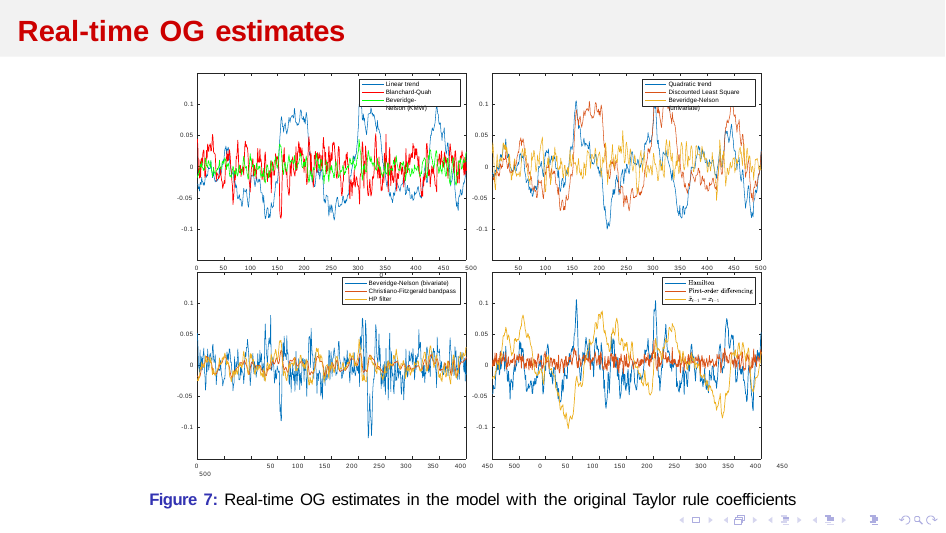

# Real-time OG estimates

Linear trend  Blanchard-Quah
Beveridge-Nelson (KMW)
Quadratic trend  Discounted Least Square
Beveridge-Nelson (univariate)

0.1
0.1
0.05
0.05
0
0
-0.05
-0.05
-0.1
-0.1
0
50
100
150
200
250
300
350         400         450         500          0
50
100
150
200
250
300
350
400
450
500

Beveridge-Nelson (bivariate)  Christiano-Fitzgerald bandpass  HP filter

0.1
0.1
0.05
0.05
0
0
-0.05
-0.05
-0.1
-0.1

0	50        100       150       200       250       300       350       400       450       500        0	50        100       150       200       250       300       350       400       450       500

Figure 7: Real-time OG estimates in the model with the original Taylor rule coefficients